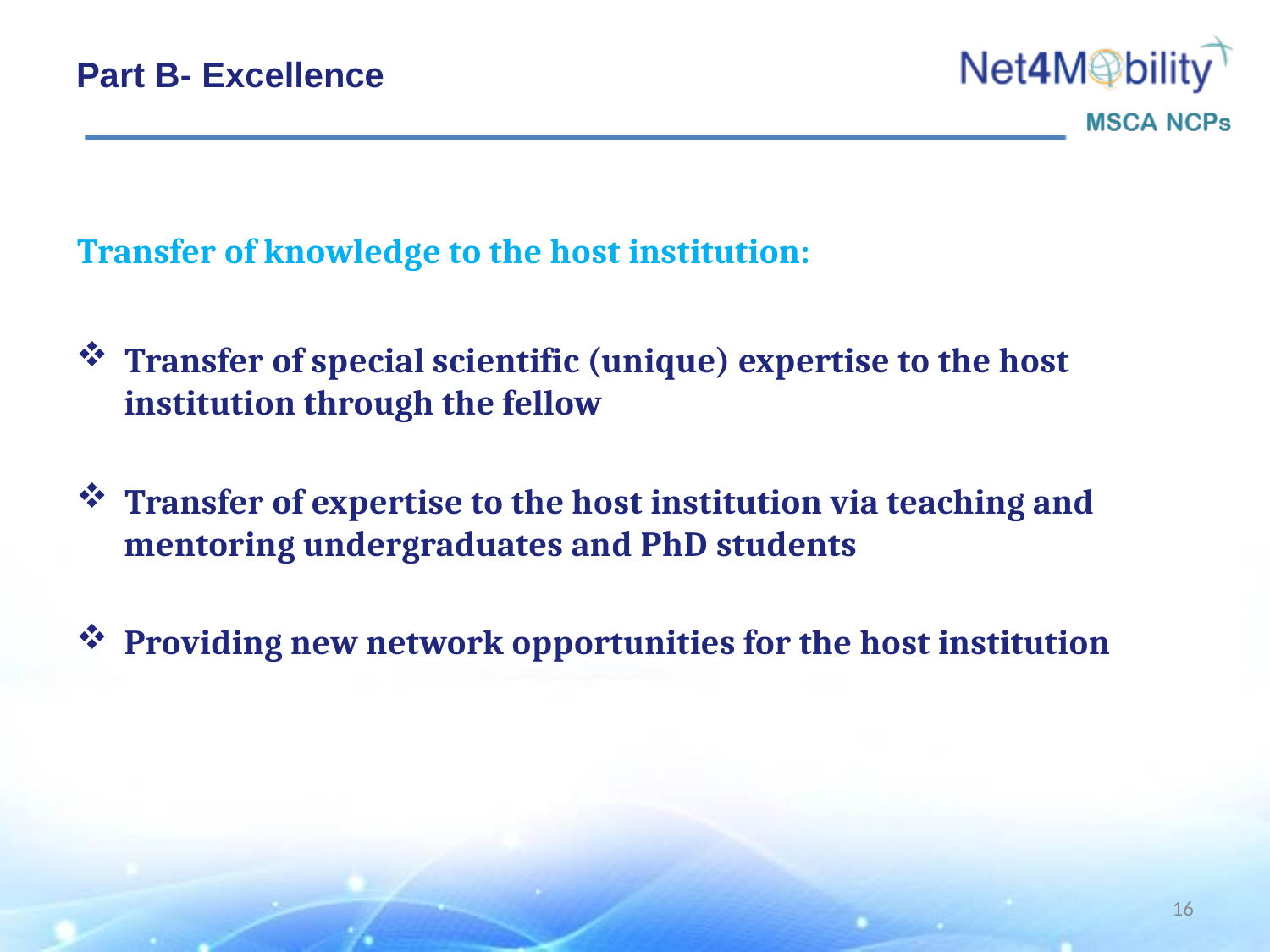

# Part B- Excellence
Transfer of knowledge to the host institution:

Transfer of special scientific (unique) expertise to the host institution through the fellow

Transfer of expertise to the host institution via teaching and mentoring undergraduates and PhD students

Providing new network opportunities for the host institution

16